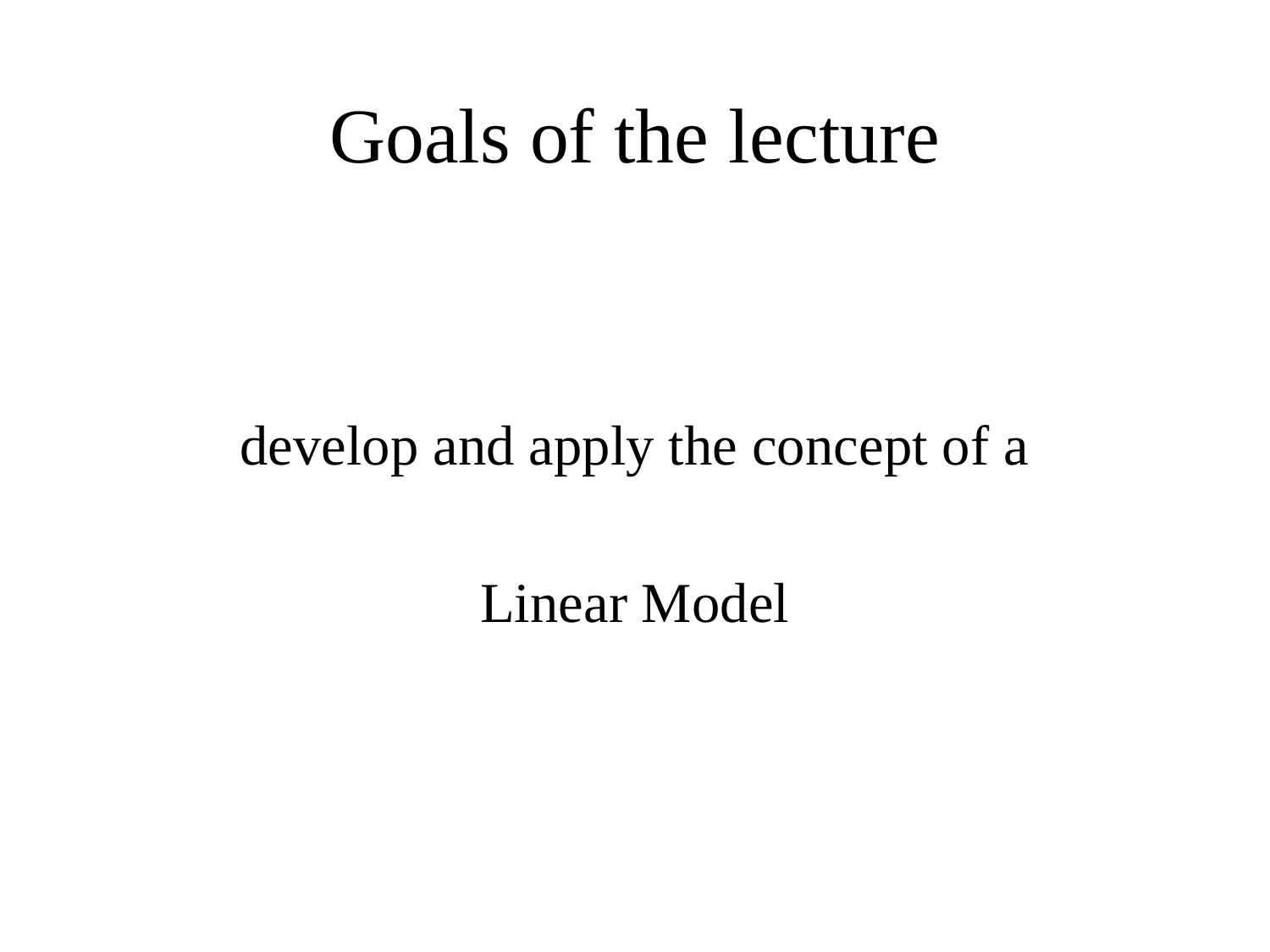

# Goals of the lecture
develop and apply the concept of a

Linear Model